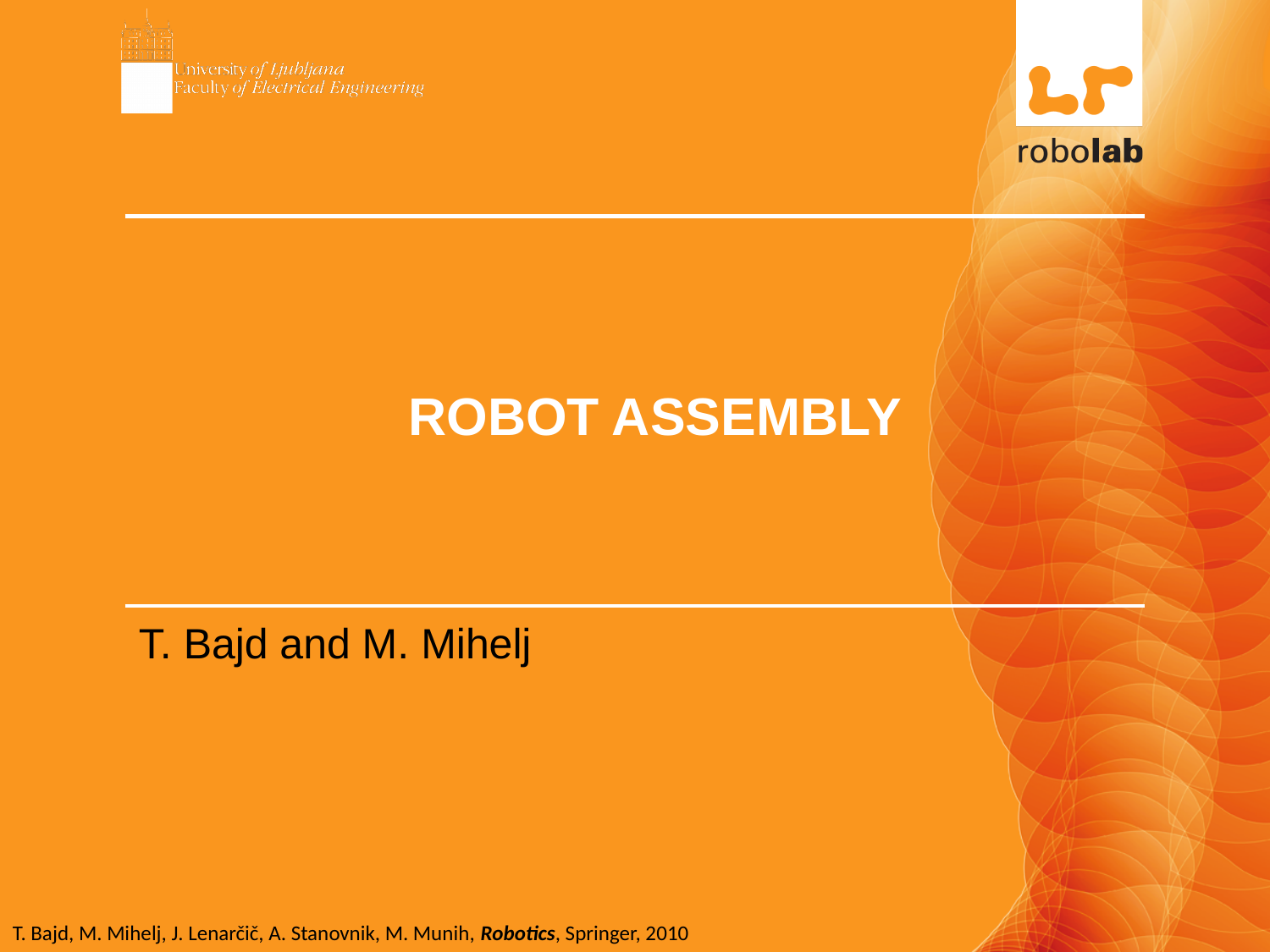

# ROBOT ASSEMBLY
T. Bajd and M. Mihelj